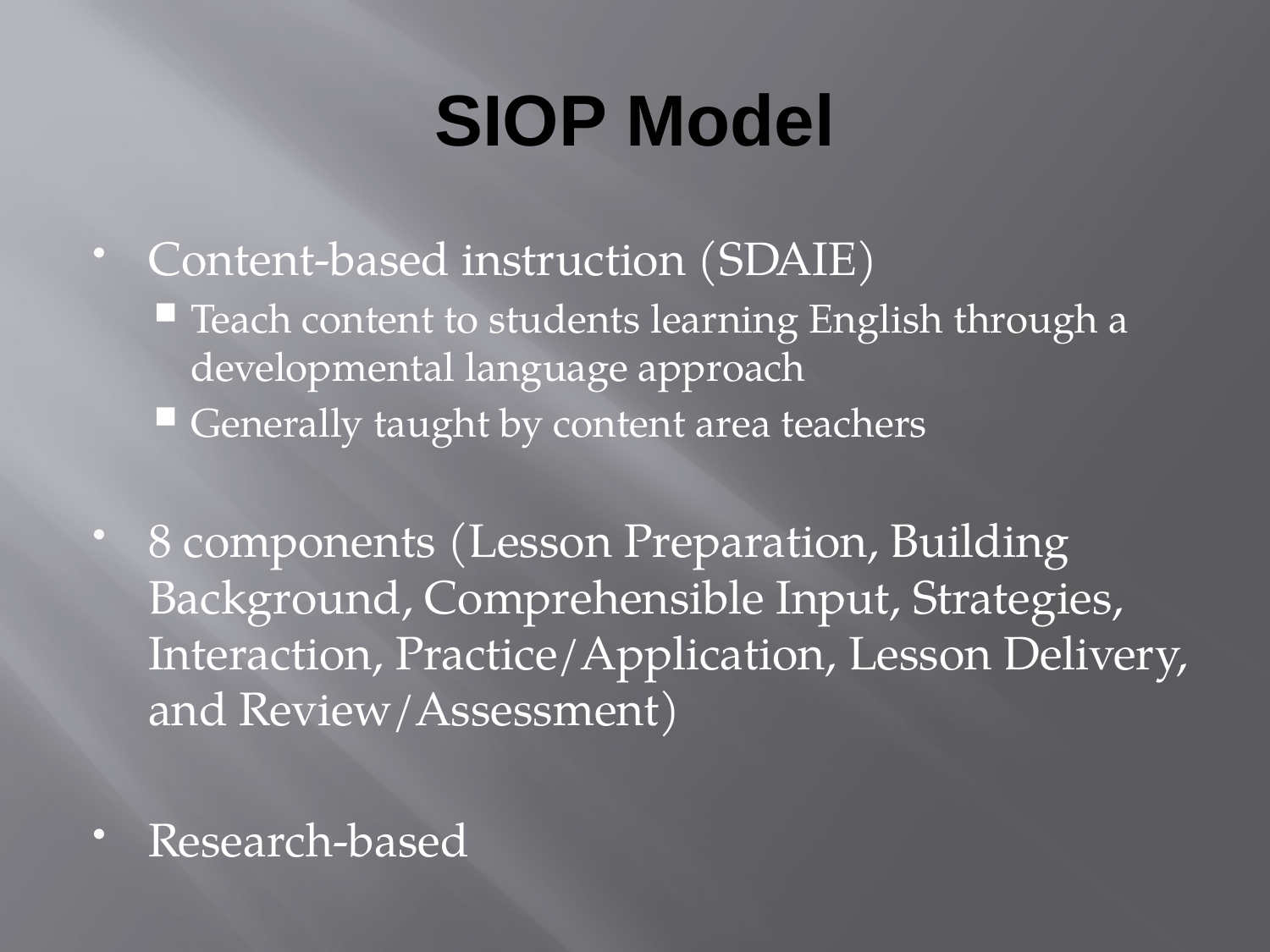

# SIOP Model
Content-based instruction (SDAIE)
Teach content to students learning English through a developmental language approach
Generally taught by content area teachers

8 components (Lesson Preparation, Building Background, Comprehensible Input, Strategies, Interaction, Practice/Application, Lesson Delivery, and Review/Assessment)

Research-based